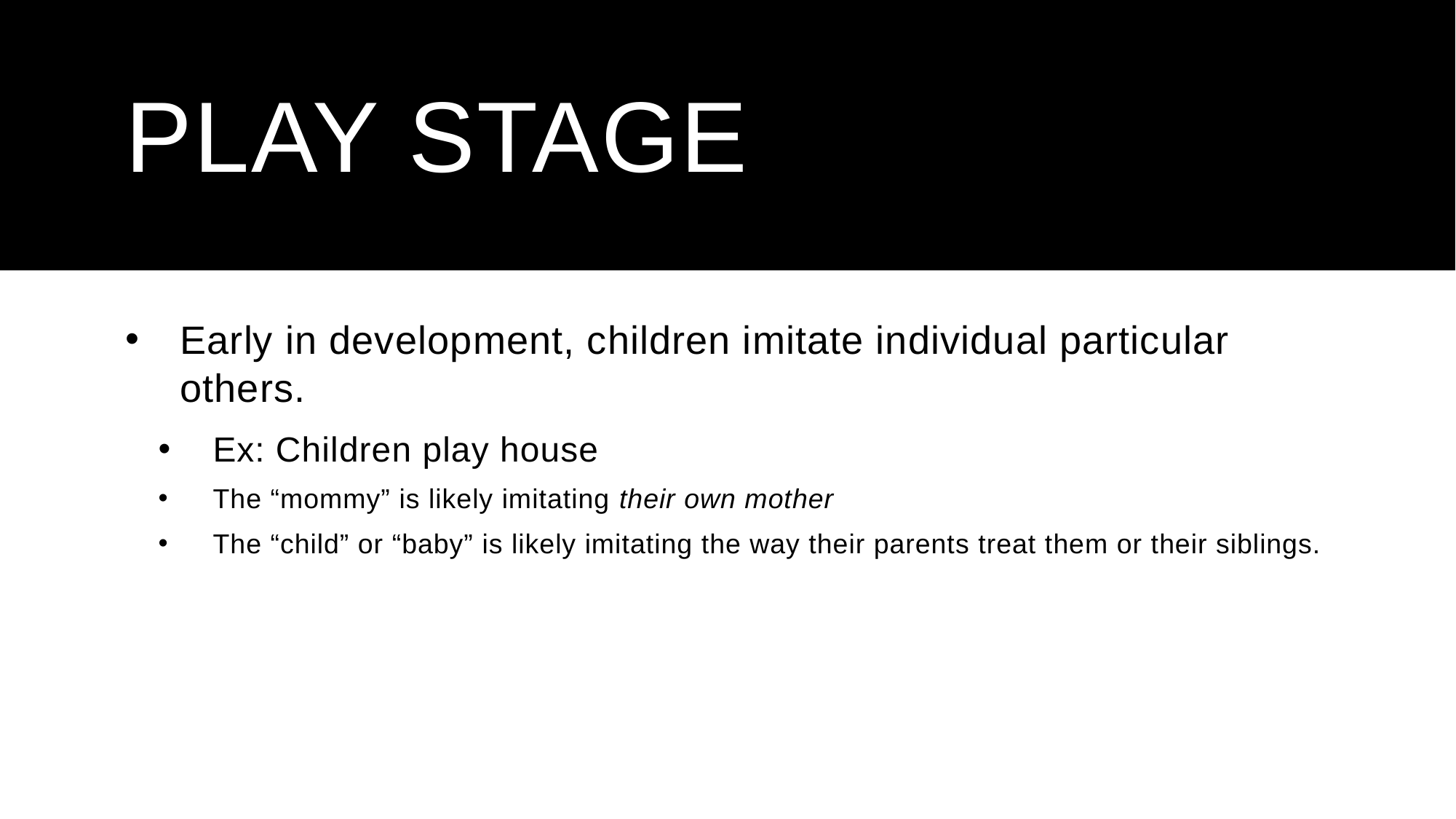

# Play stage
Early in development, children imitate individual particular others.
Ex: Children play house
The “mommy” is likely imitating their own mother
The “child” or “baby” is likely imitating the way their parents treat them or their siblings.